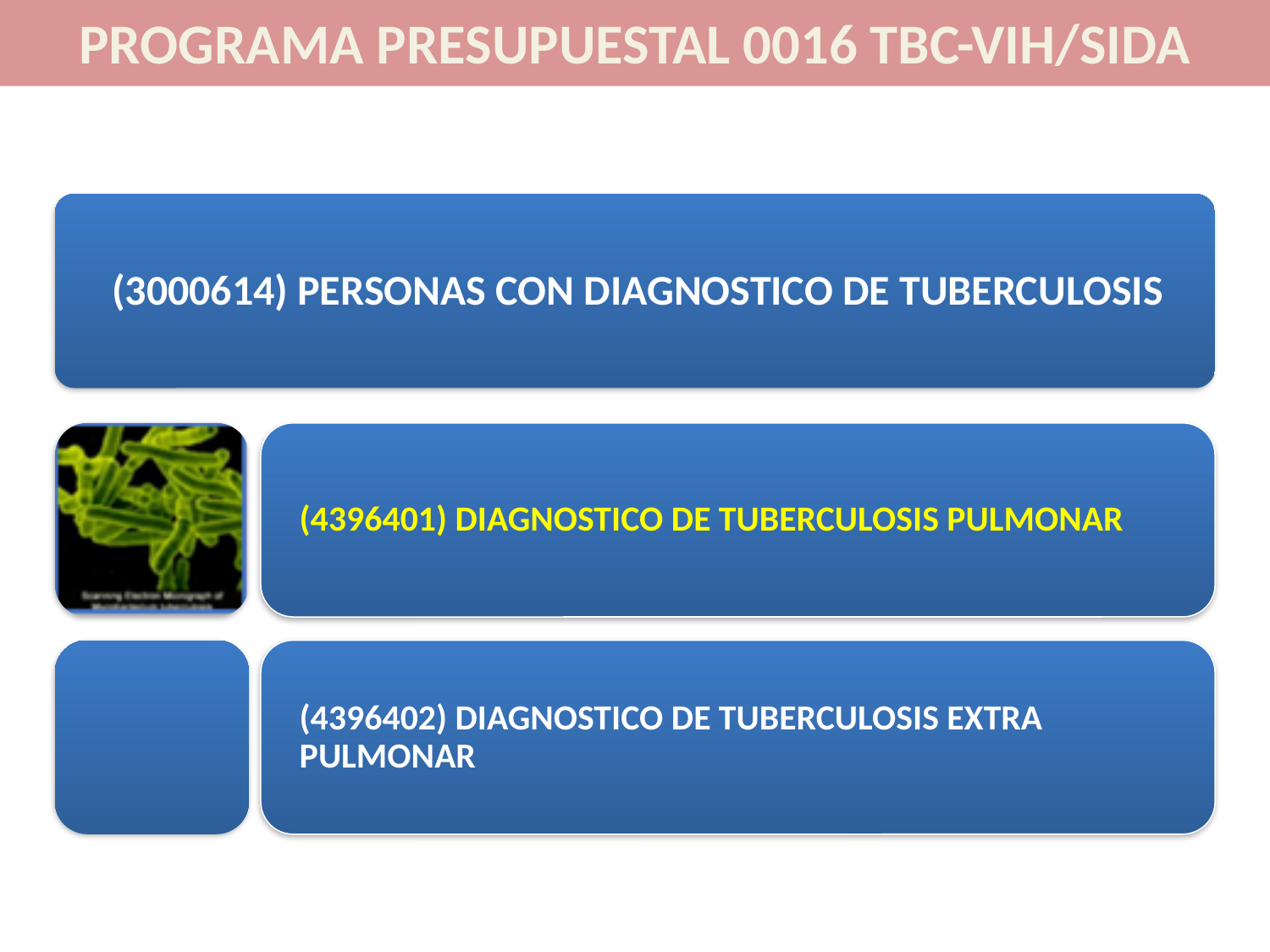

PROGRAMA PRESUPUESTAL 0016 TBC-VIH/SIDA
(3000614) PERSONAS CON DIAGNOSTICO DE TUBERCULOSIS
(4396401) DIAGNOSTICO DE TUBERCULOSIS PULMONAR
(4396402) DIAGNOSTICO DE TUBERCULOSIS EXTRA PULMONAR